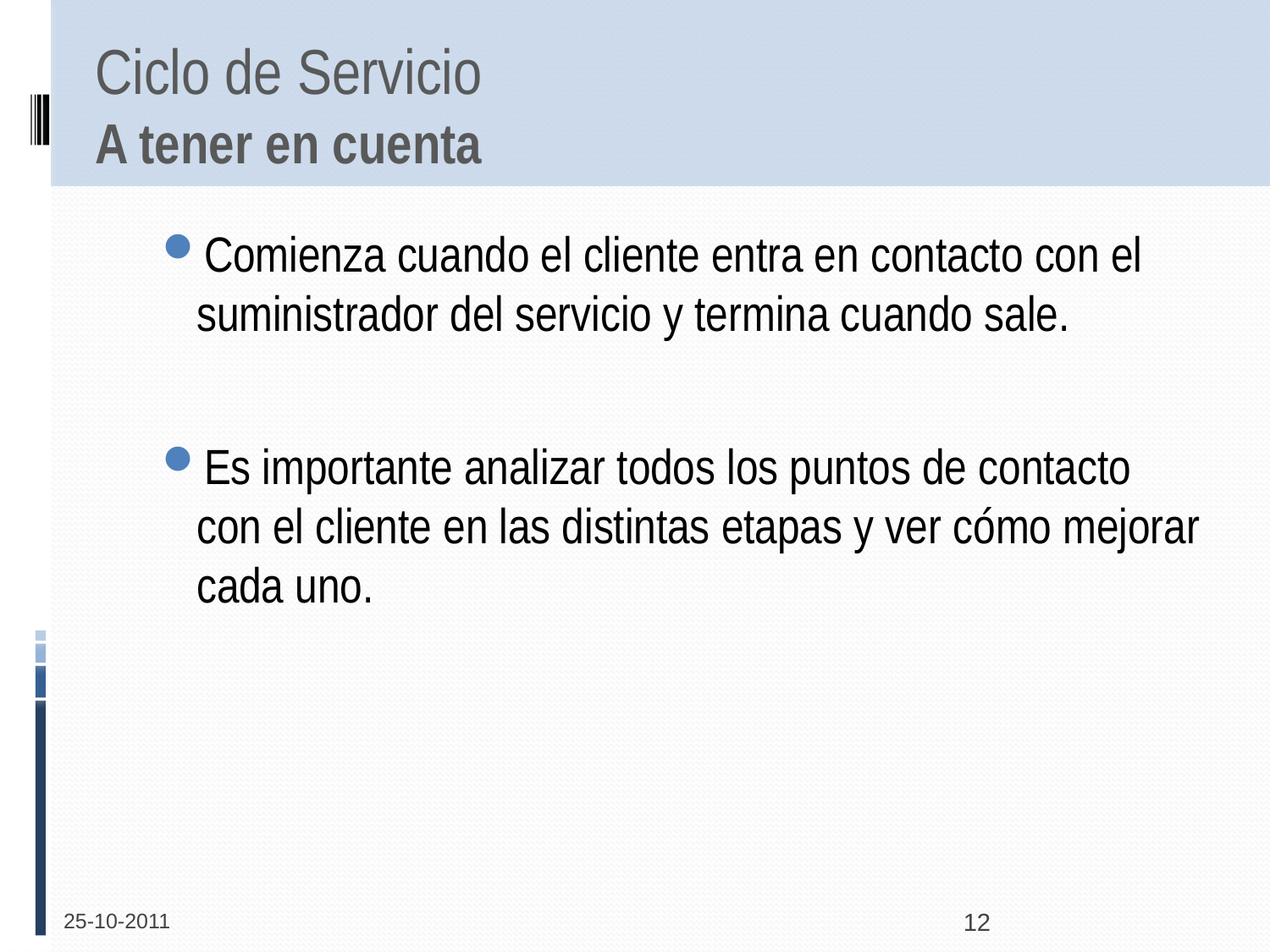

# Ciclo de Servicio A tener en cuenta
Comienza cuando el cliente entra en contacto con el suministrador del servicio y termina cuando sale.

Es importante analizar todos los puntos de contacto con el cliente en las distintas etapas y ver cómo mejorar cada uno.

25-10-2011
12